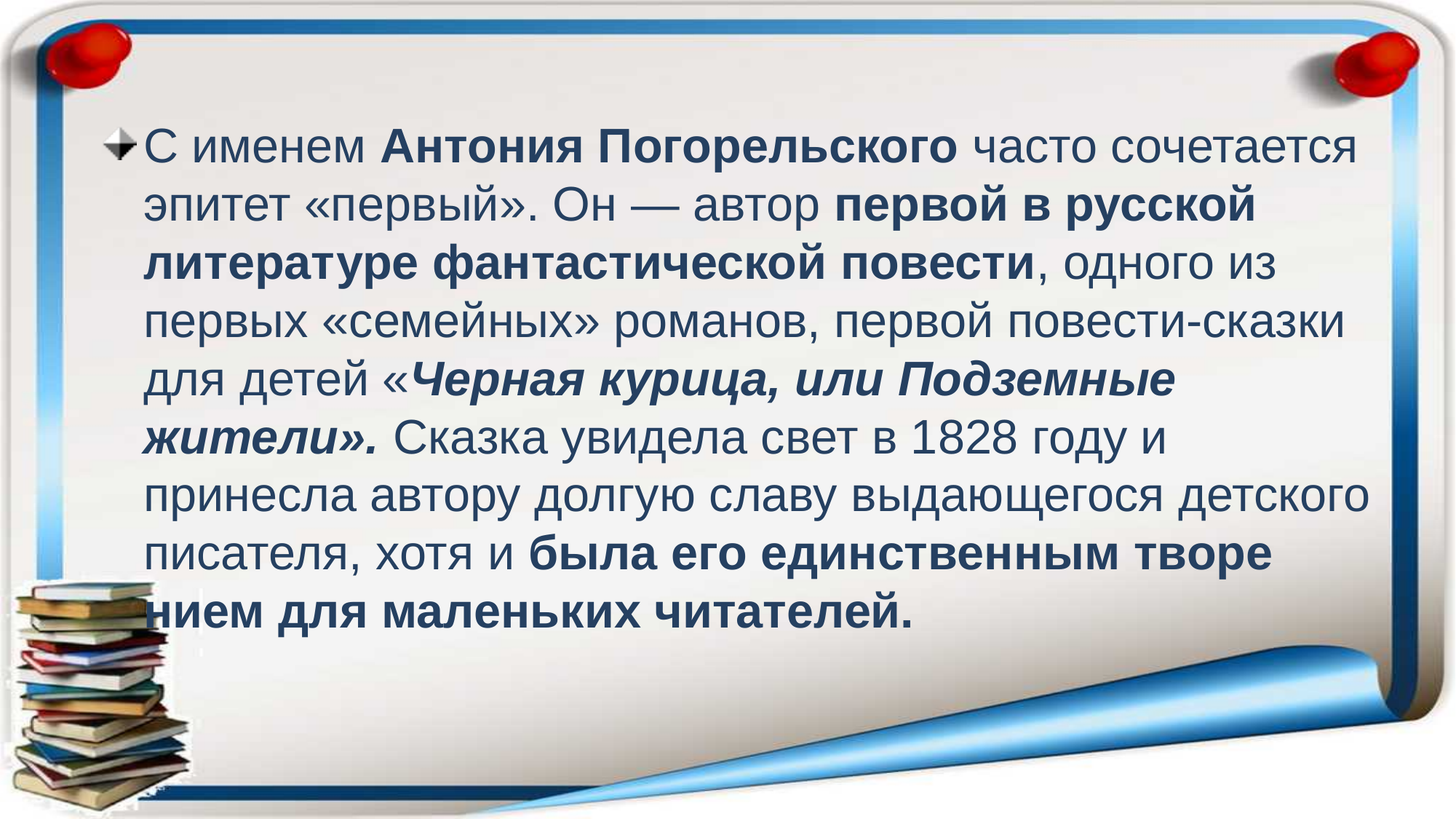

С именем Антония Погорельского часто сочетается эпитет «пер­вый». Он — автор первой в русской литературе фантастической повести, одного из первых «семейных» романов, первой повести-сказки для детей «Черная курица, или Подземные жители». Сказка увидела свет в 1828 году и принесла автору долгую славу выдаю­щегося детского писателя, хотя и была его единственным творе­нием для маленьких читателей.